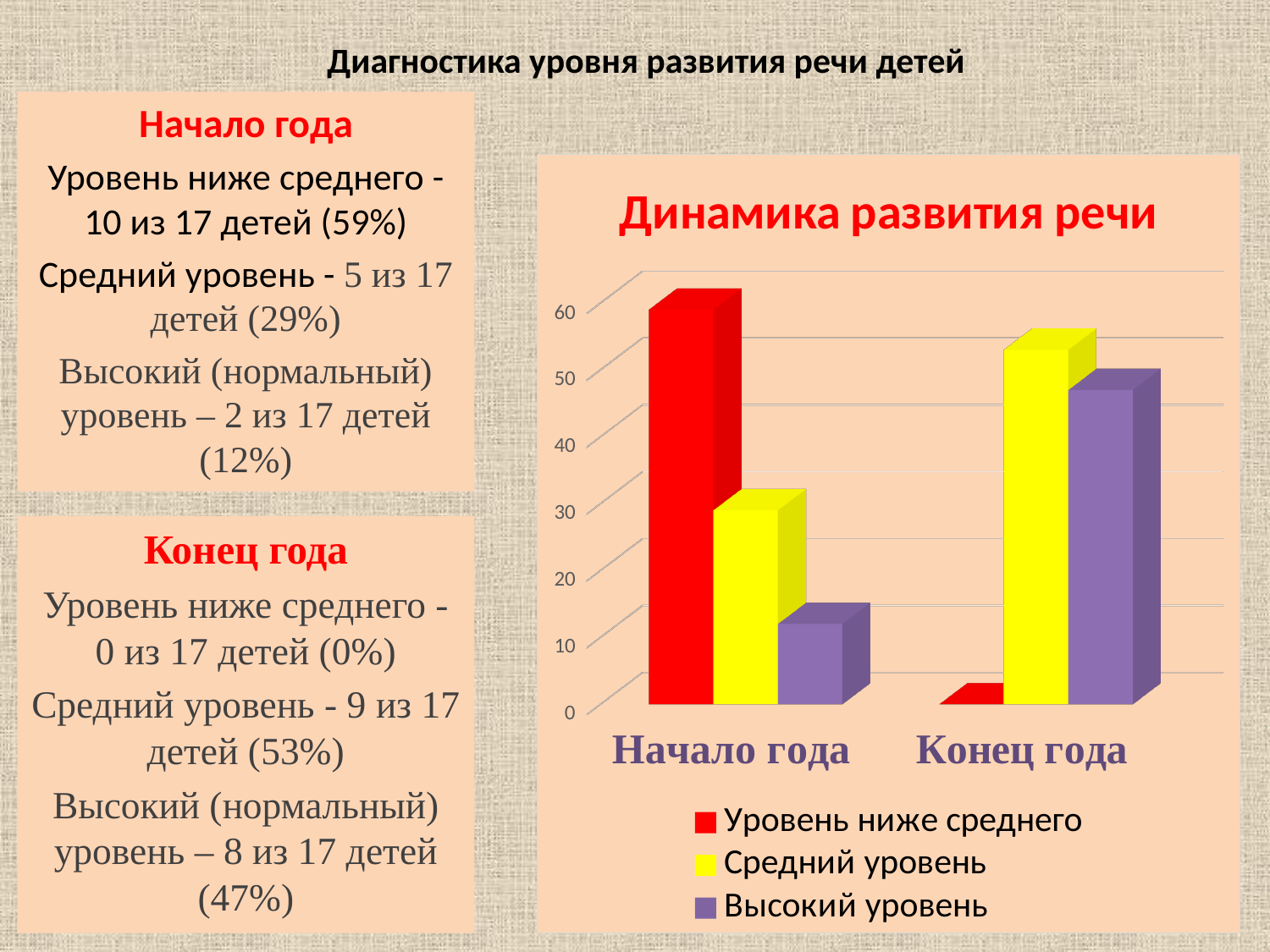

# Диагностика уровня развития речи детей
Начало года
Уровень ниже среднего - 10 из 17 детей (59%)
Средний уровень - 5 из 17 детей (29%)
Высокий (нормальный) уровень – 2 из 17 детей (12%)

[unsupported chart]

Конец года
Уровень ниже среднего - 0 из 17 детей (0%)
Средний уровень - 9 из 17 детей (53%)
Высокий (нормальный) уровень – 8 из 17 детей (47%)